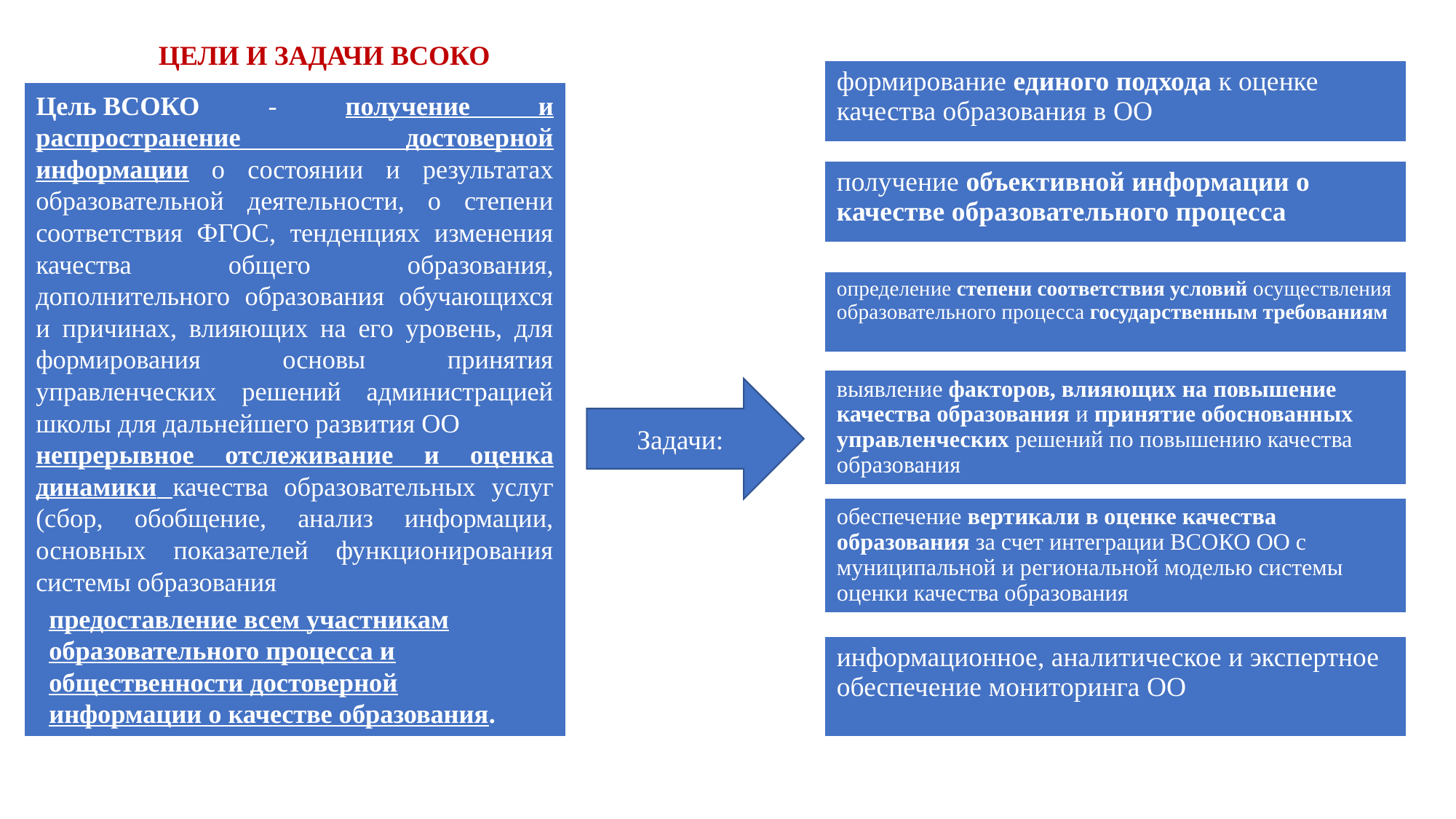

# ЦЕЛИ И ЗАДАЧИ ВСОКО
формирование единого подхода к оценке качества образования в ОО
Цель ВСОКО - получение и распространение достоверной информации о состоянии и результатах образовательной деятельности, о степени соответствия ФГОС, тенденциях изменения качества общего образования, дополнительного образования обучающихся и причинах, влияющих на его уровень, для формирования основы принятия управленческих решений администрацией школы для дальнейшего развития ОО
непрерывное отслеживание и оценка динамики качества образовательных услуг (сбор, обобщение, анализ информации, основных показателей функционирования системы образования
предоставление всем участникам образовательного процесса и общественности достоверной информации о качестве образования.

получение объективной информации о качестве образовательного процесса
определение степени соответствия условий осуществления образовательного процесса государственным требованиям
выявление факторов, влияющих на повышение качества образования и принятие обоснованных управленческих решений по повышению качества образования
Задачи:
обеспечение вертикали в оценке качества образования за счет интеграции ВСОКО ОО с муниципальной и региональной моделью системы оценки качества образования
информационное, аналитическое и экспертное обеспечение мониторинга ОО